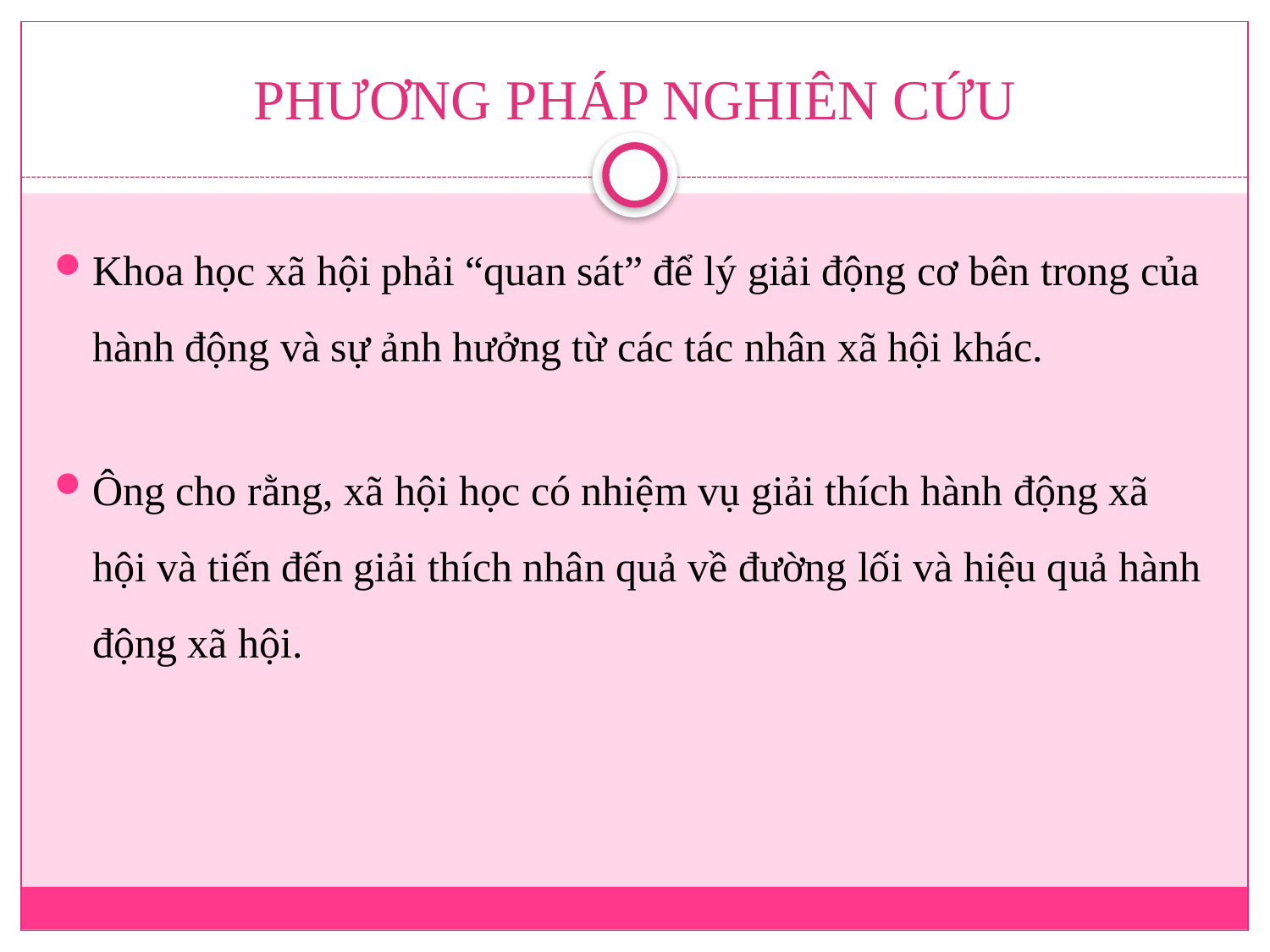

# PHƯƠNG PHÁP NGHIÊN CỨU
Khoa học xã hội phải “quan sát” để lý giải động cơ bên trong của hành động và sự ảnh hưởng từ các tác nhân xã hội khác.

Ông cho rằng, xã hội học có nhiệm vụ giải thích hành động xã hội và tiến đến giải thích nhân quả về đường lối và hiệu quả hành động xã hội.